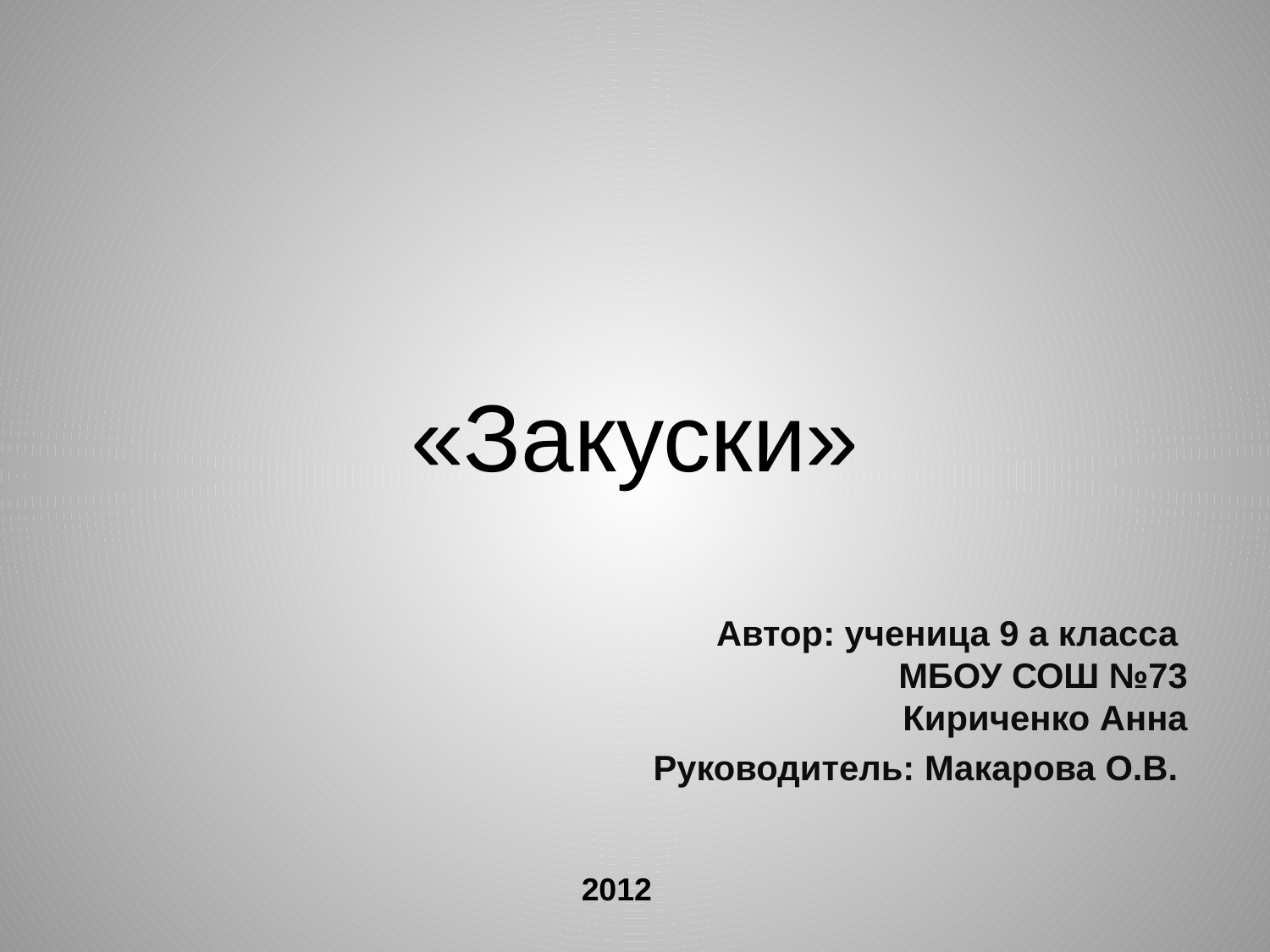

# «Закуски»
Автор: ученица 9 а класса
МБОУ СОШ №73
Кириченко Анна
Руководитель: Макарова О.В.

   2012